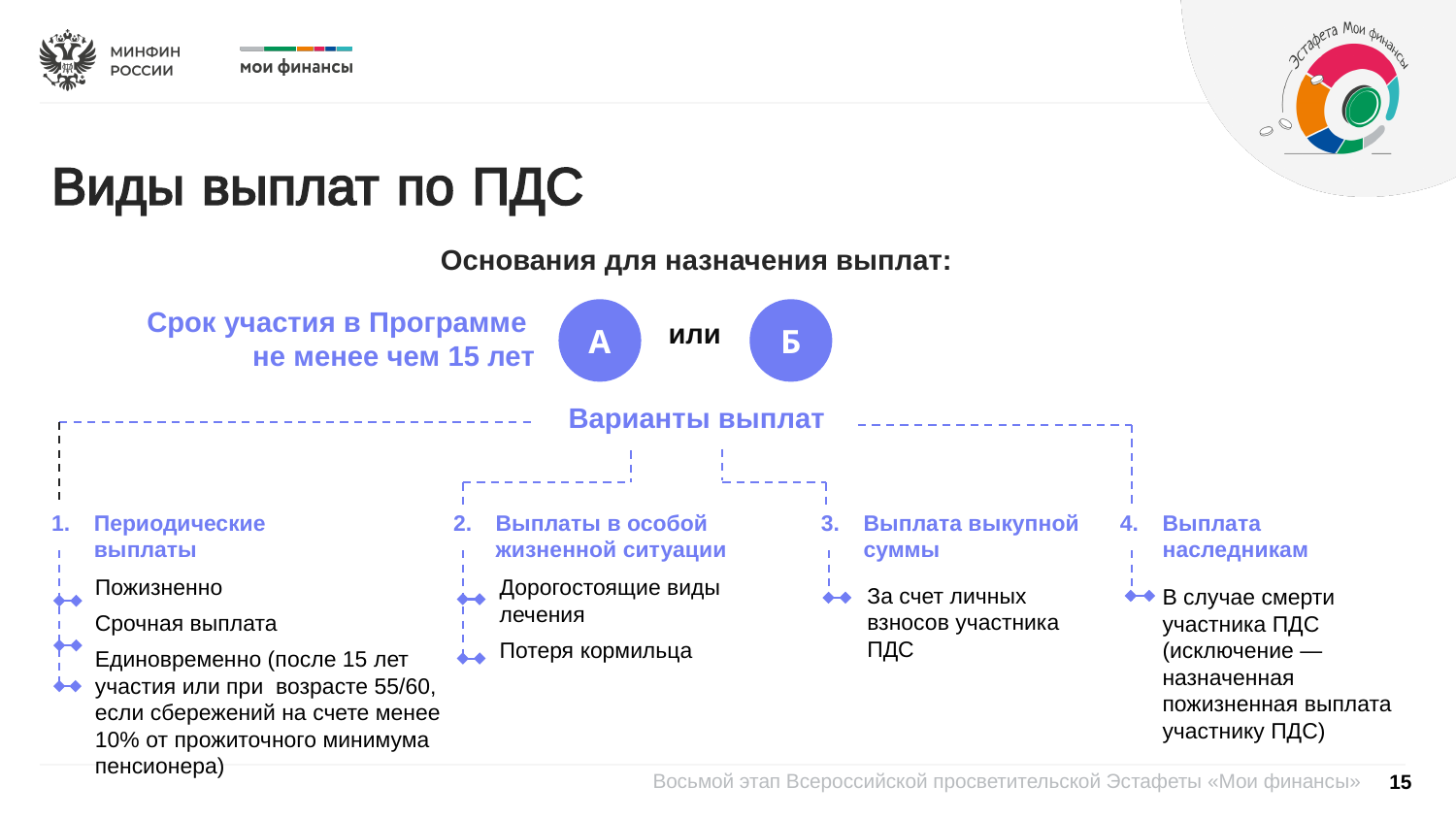

Виды выплат по ПДС
Основания для назначения выплат:
А
Б
Срок участия в Программе
не менее чем 15 лет
или
Варианты выплат
Периодические выплаты
Выплаты в особой жизненной ситуации
Выплата выкупной суммы
Выплата наследникам
Пожизненно
Срочная выплата
Единовременно (после 15 лет участия или при  возрасте 55/60, если сбережений на счете менее 10% от прожиточного минимума пенсионера)
Дорогостоящие виды лечения
Потеря кормильца

За счет личных взносов участника ПДС
В случае смерти участника ПДС
(исключение — назначенная пожизненная выплата участнику ПДС)
15